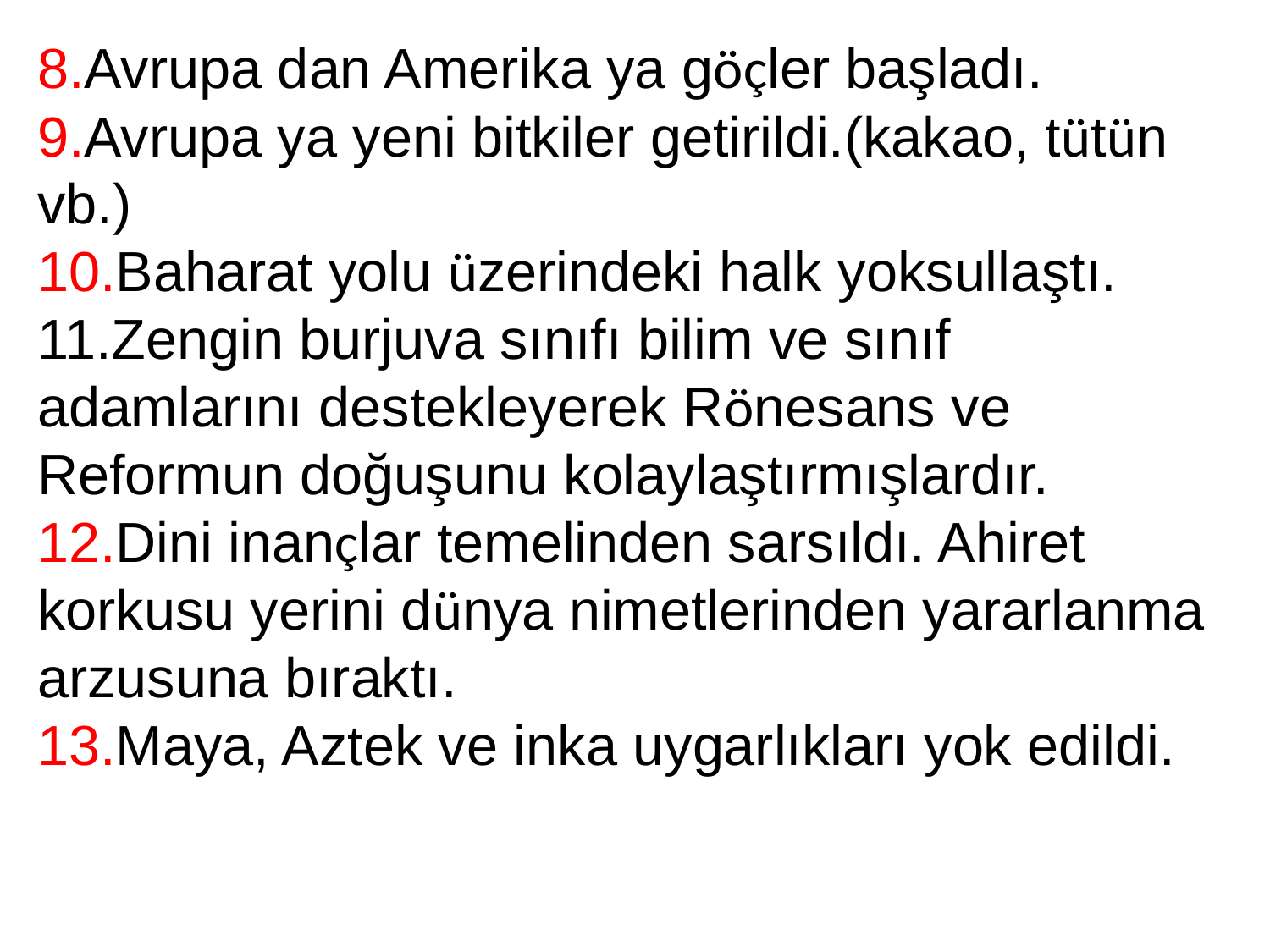

8.Avrupa dan Amerika ya göçler başladı.
9.Avrupa ya yeni bitkiler getirildi.(kakao, tütün vb.)
10.Baharat yolu üzerindeki halk yoksullaştı.
11.Zengin burjuva sınıfı bilim ve sınıf adamlarını destekleyerek Rönesans ve Reformun doğuşunu kolaylaştırmışlardır.
12.Dini inançlar temelinden sarsıldı. Ahiret korkusu yerini dünya nimetlerinden yararlanma arzusuna bıraktı.
13.Maya, Aztek ve inka uygarlıkları yok edildi.